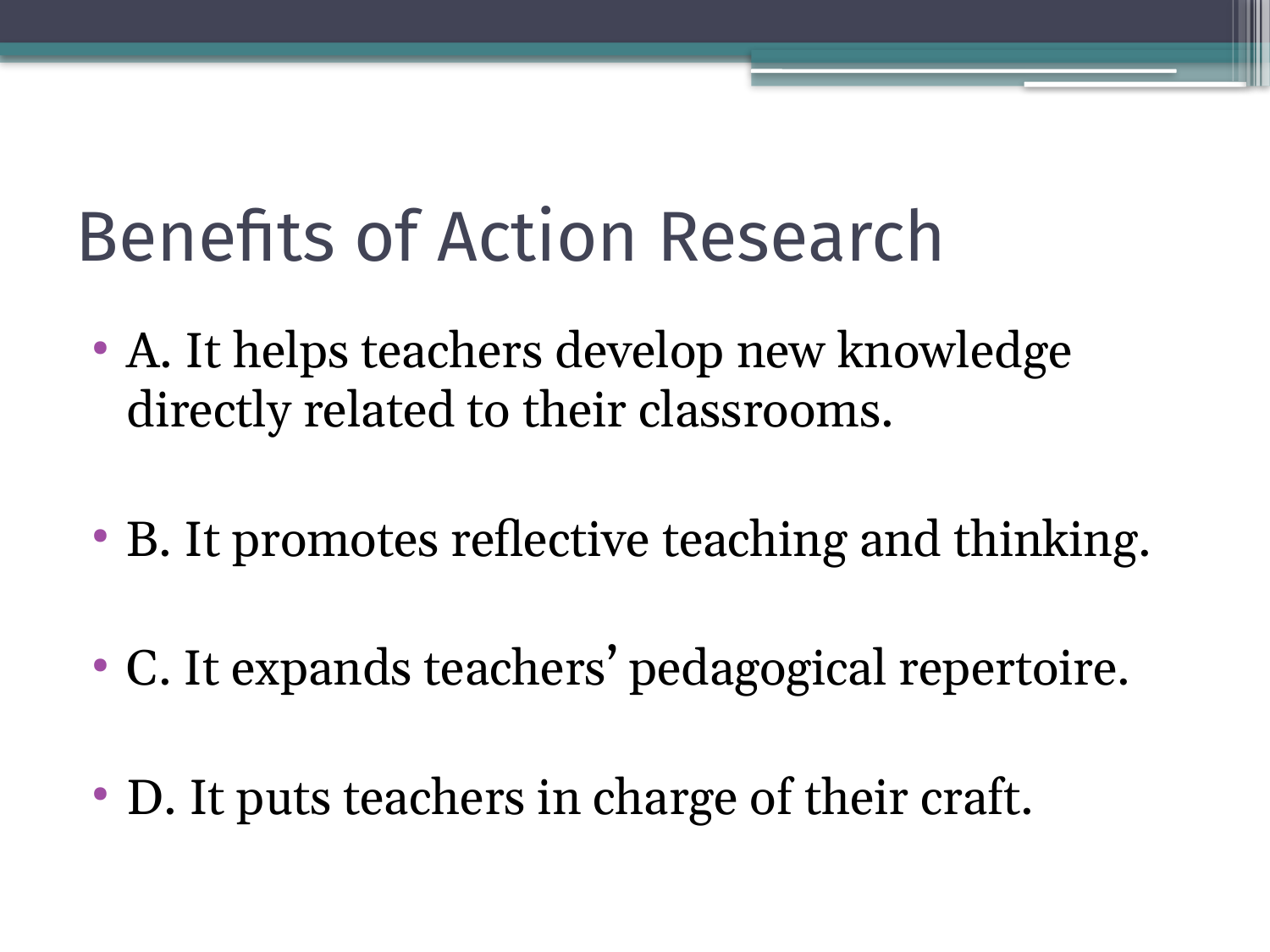

# Benefits of Action Research
A. It helps teachers develop new knowledge directly related to their classrooms.

B. It promotes reflective teaching and thinking.

C. It expands teachers’ pedagogical repertoire.

D. It puts teachers in charge of their craft.